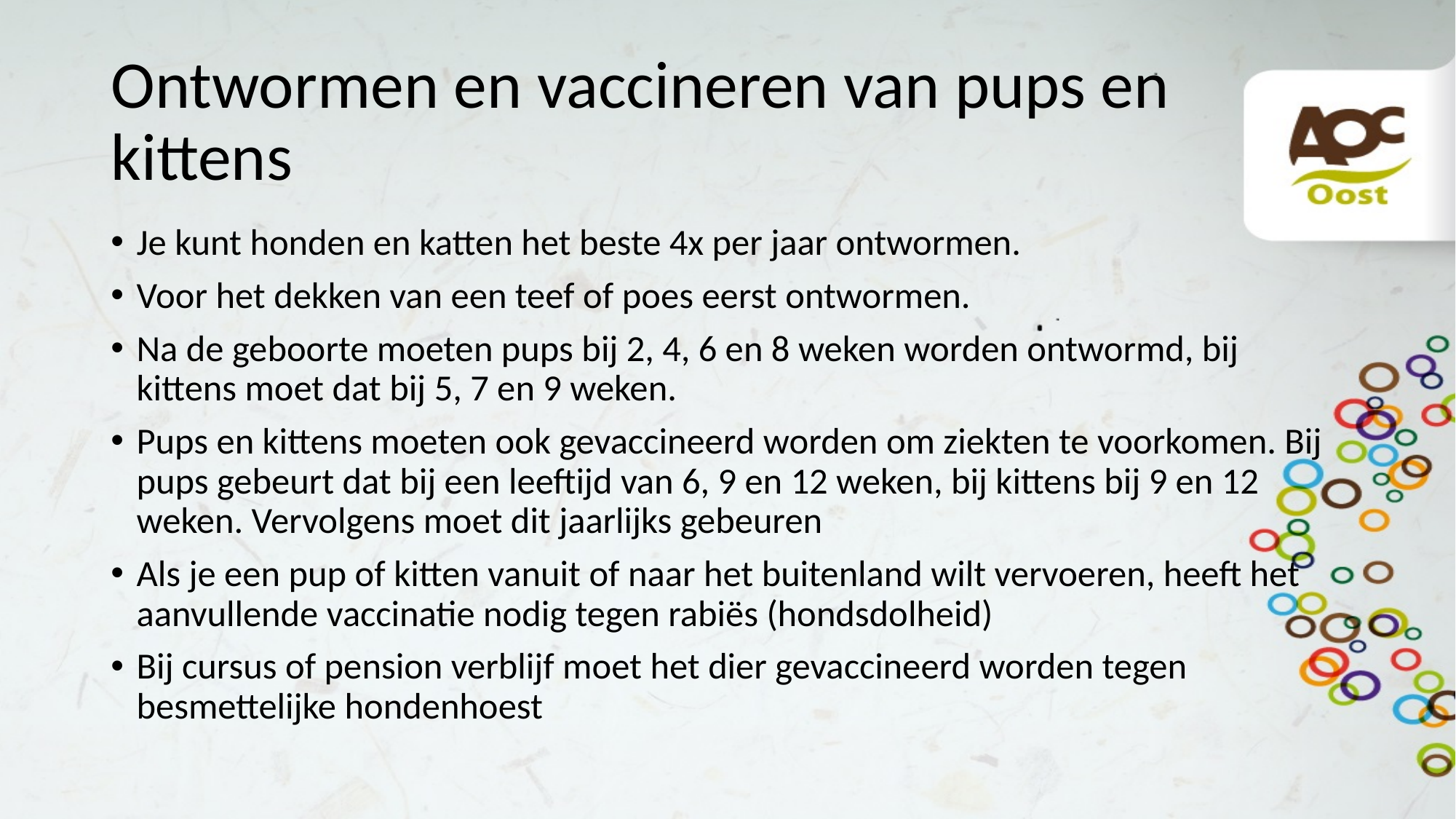

# Ontwormen en vaccineren van pups en kittens
Je kunt honden en katten het beste 4x per jaar ontwormen.
Voor het dekken van een teef of poes eerst ontwormen.
Na de geboorte moeten pups bij 2, 4, 6 en 8 weken worden ontwormd, bij kittens moet dat bij 5, 7 en 9 weken.
Pups en kittens moeten ook gevaccineerd worden om ziekten te voorkomen. Bij pups gebeurt dat bij een leeftijd van 6, 9 en 12 weken, bij kittens bij 9 en 12 weken. Vervolgens moet dit jaarlijks gebeuren
Als je een pup of kitten vanuit of naar het buitenland wilt vervoeren, heeft het aanvullende vaccinatie nodig tegen rabiës (hondsdolheid)
Bij cursus of pension verblijf moet het dier gevaccineerd worden tegen besmettelijke hondenhoest